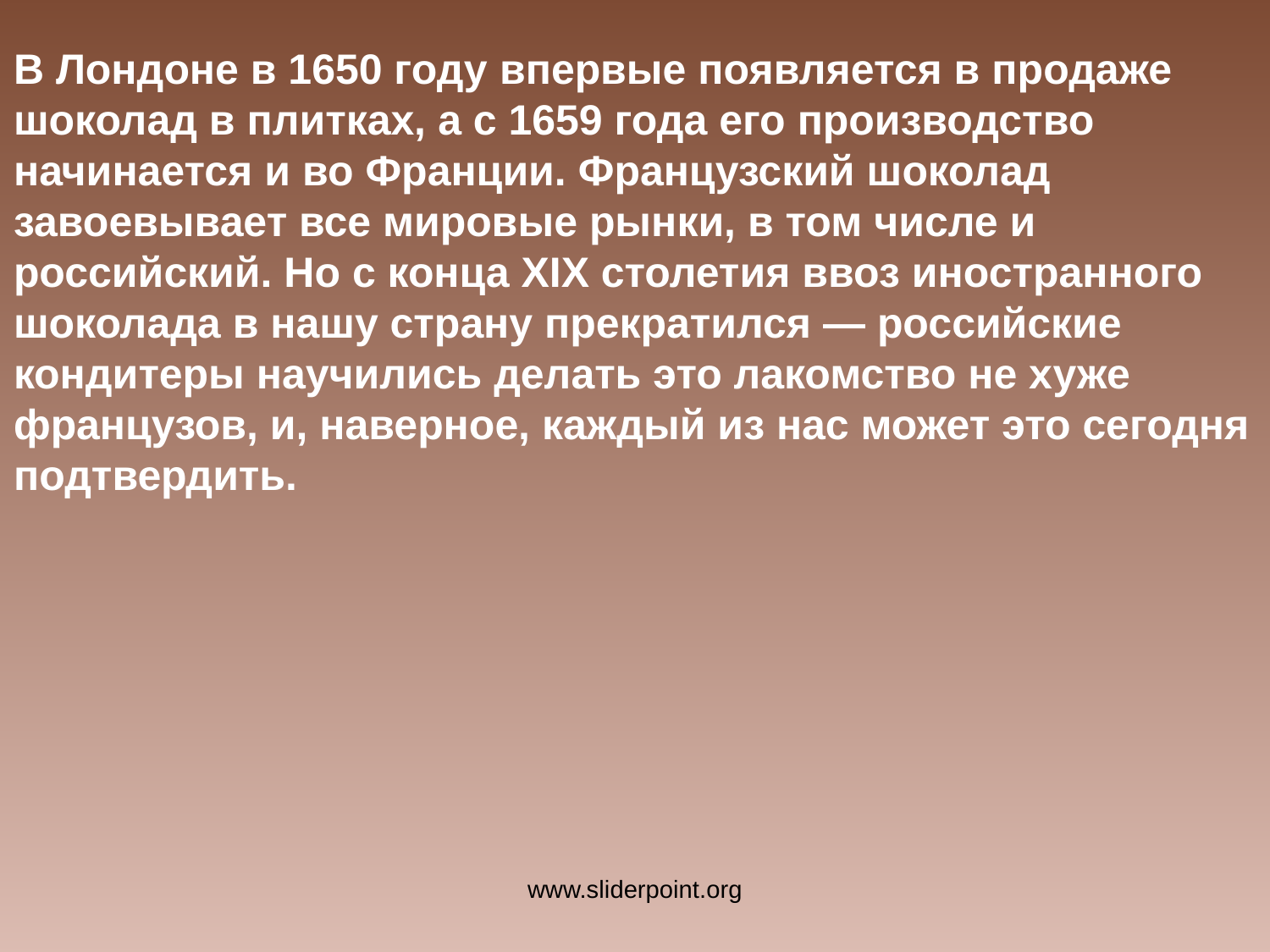

В Лондоне в 1650 году впервые появляется в продаже шоколад в плитках, а с 1659 года его производство начинается и во Франции. Французский шоколад завоевывает все мировые рынки, в том числе и российский. Но с конца XIX столетия ввоз иностранного шоколада в нашу страну прекратился — российские кондитеры научились делать это лакомство не хуже французов, и, наверное, каждый из нас может это сегодня подтвердить.
www.sliderpoint.org